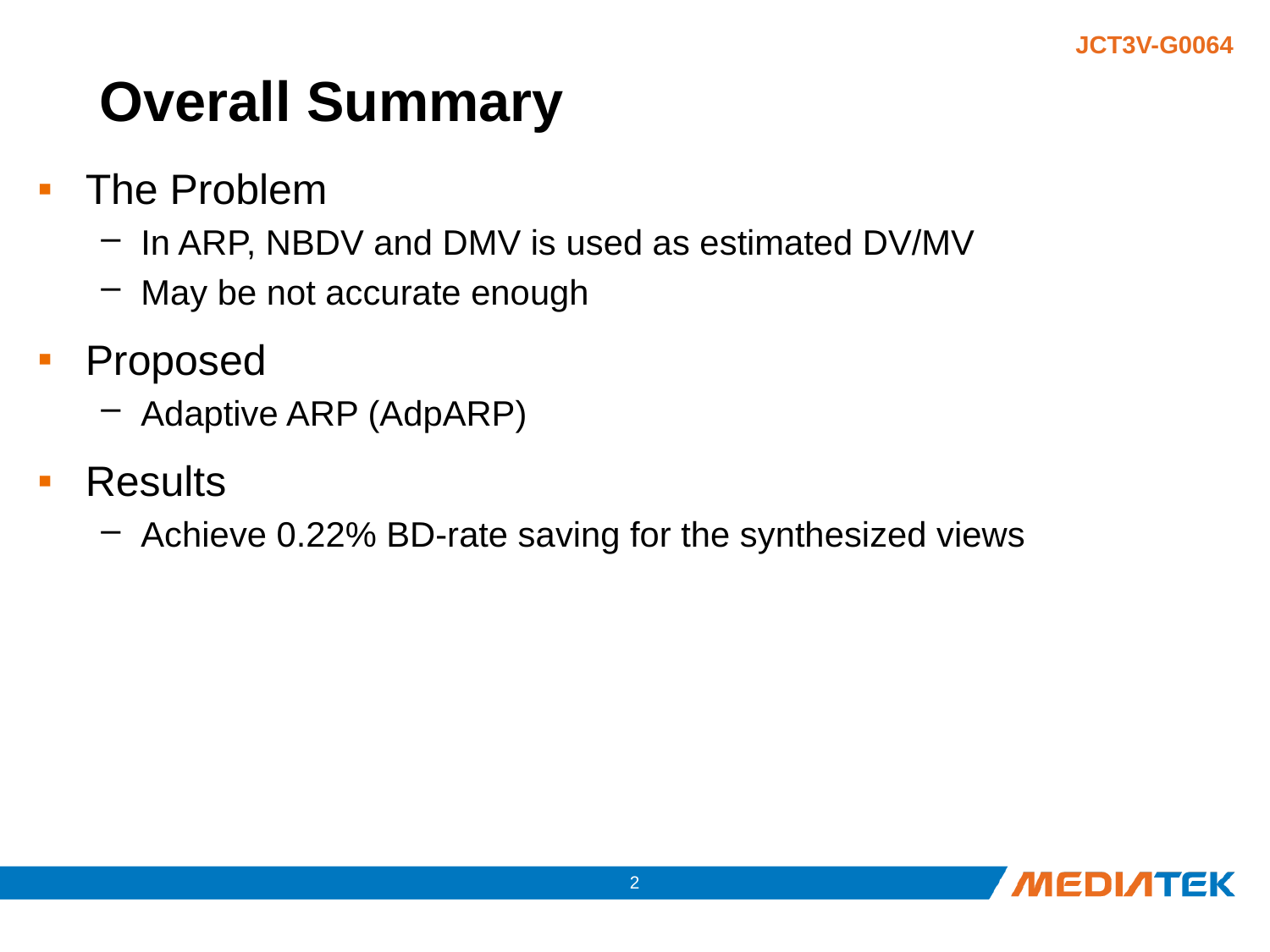

# Overall Summary
The Problem
In ARP, NBDV and DMV is used as estimated DV/MV
May be not accurate enough
Proposed
Adaptive ARP (AdpARP)
Results
Achieve 0.22% BD-rate saving for the synthesized views
2